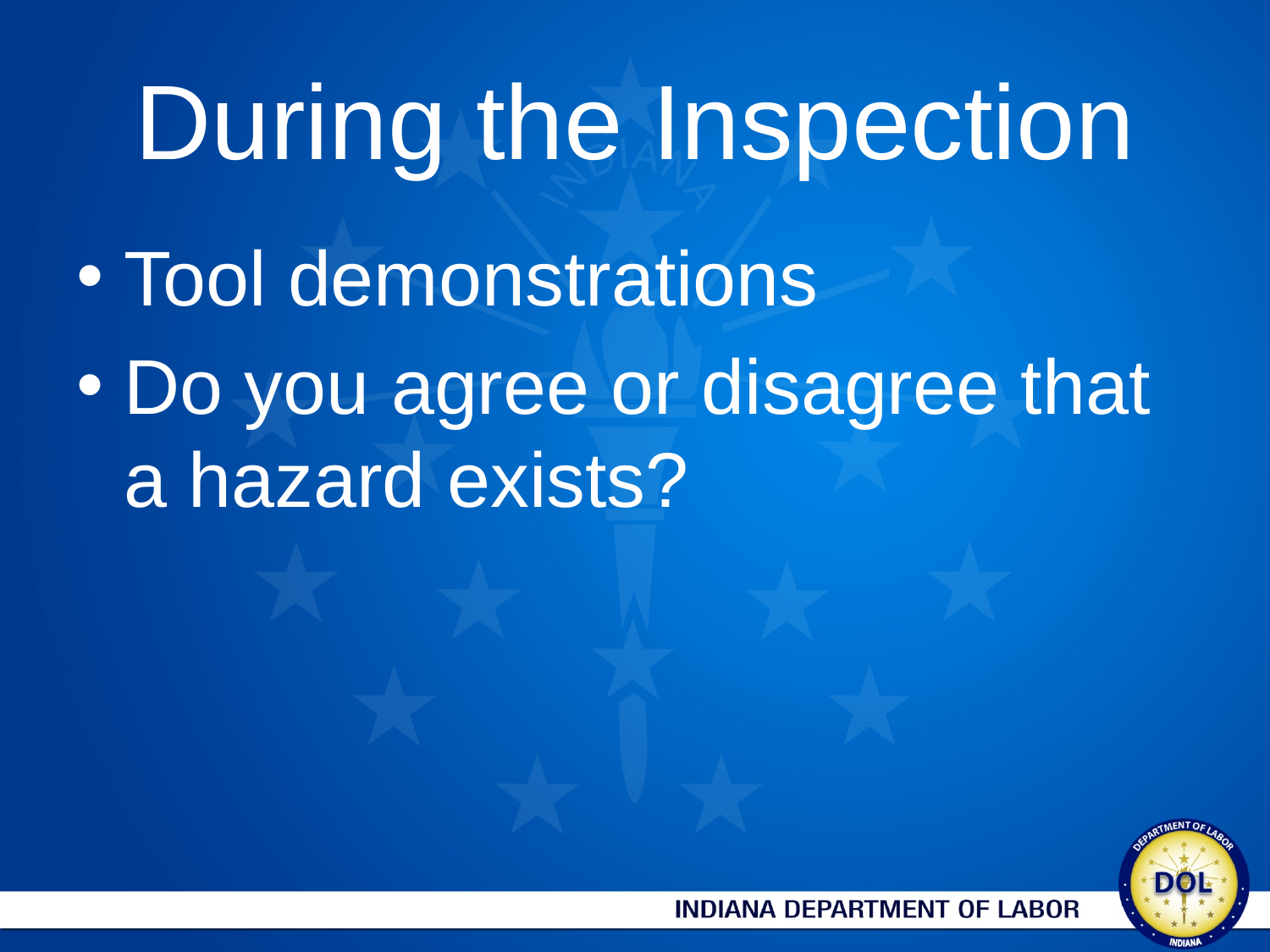

# During the Inspection
Tool demonstrations
Do you agree or disagree that a hazard exists?